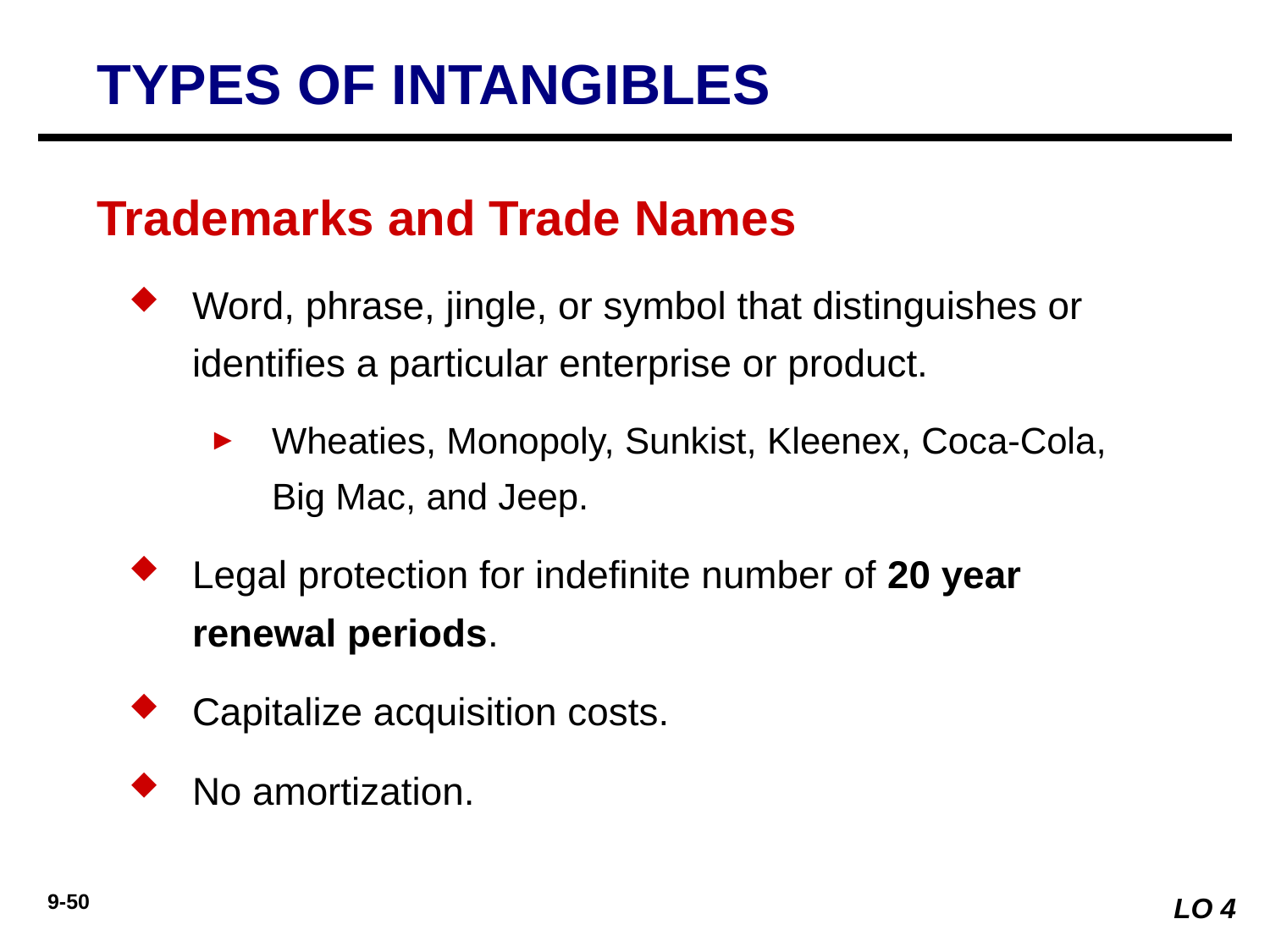

TYPES OF INTANGIBLES

Trademarks and Trade Names
Word, phrase, jingle, or symbol that distinguishes or identifies a particular enterprise or product.
Wheaties, Monopoly, Sunkist, Kleenex, Coca-Cola, Big Mac, and Jeep.
Legal protection for indefinite number of 20 year renewal periods.
Capitalize acquisition costs.
No amortization.
LO 4